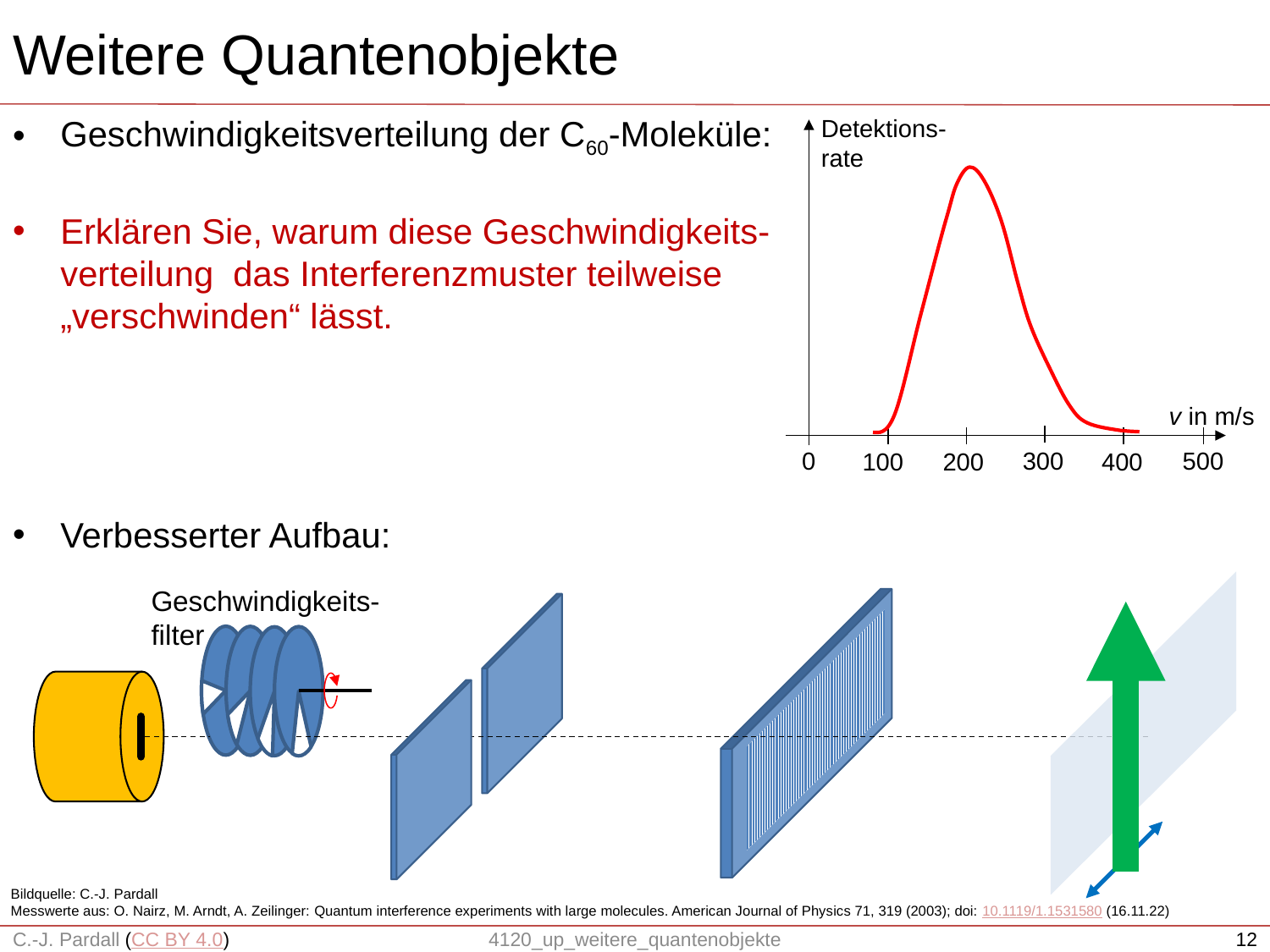

# Weitere Quantenobjekte
Geschwindigkeitsverteilung der C60-Moleküle:
Erklären Sie, warum diese Geschwindigkeits-
verteilung  das Interferenzmuster teilweise
„verschwinden“ lässt.
Verbesserter Aufbau:
Detektions-rate
v in m/s
0
300
500
200
400
100

Geschwindigkeits-filter
Bildquelle: C.-J. Pardall
Messwerte aus: O. Nairz, M. Arndt, A. Zeilinger: Quantum interference experiments with large molecules. American Journal of Physics 71, 319 (2003); doi: 10.1119/1.1531580 (16.11.22)
C.-J. Pardall
4120_up_weitere_quantenobjekte